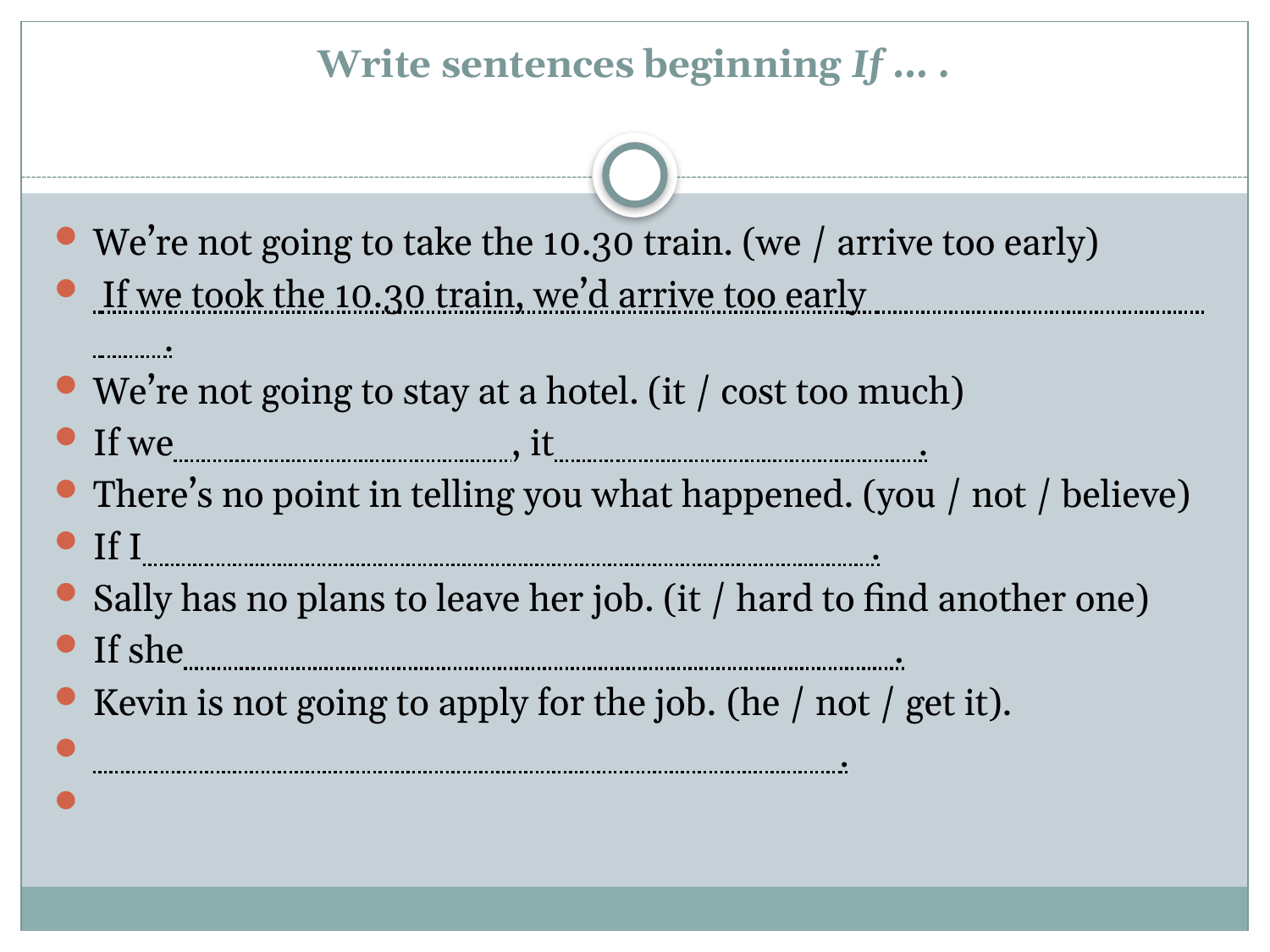

# Write sentences beginning If … .
We’re not going to take the 10.30 train. (we / arrive too early)
 If we took the 10.30 train, we’d arrive too early                                               .
We’re not going to stay at a hotel. (it / cost too much)
If we                                      , it                                         .
There’s no point in telling you what happened. (you / not / believe)
If I                                                                                  .
Sally has no plans to leave her job. (it / hard to find another one)
If she                                                                                .
Kevin is not going to apply for the job. (he / not / get it).
                                                                                    .